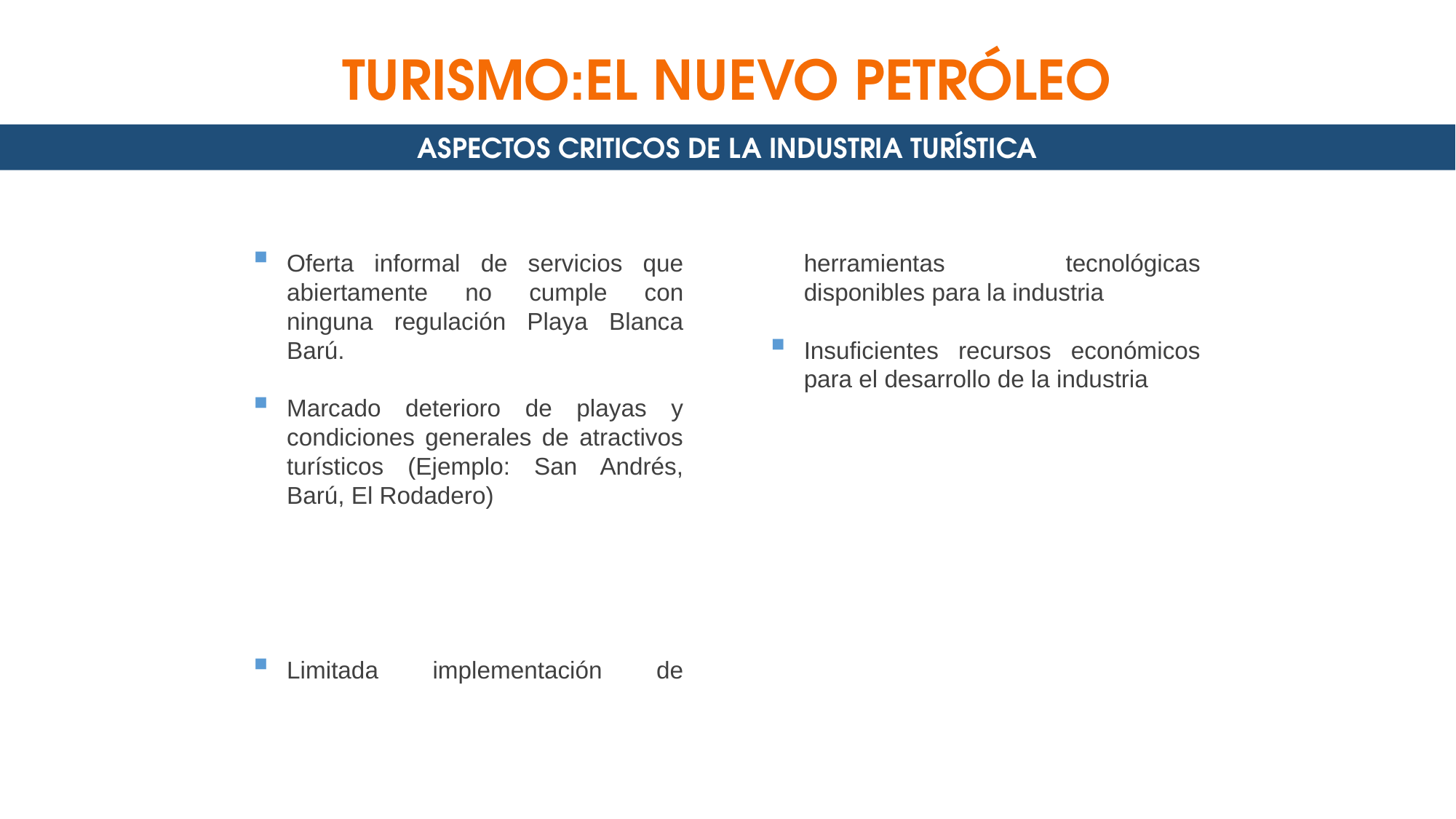

TURISMO:EL NUEVO PETRÓLEO

ASPECTOS CRITICOS DE LA INDUSTRIA TURÍSTICA

Oferta informal de servicios que abiertamente no cumple con ninguna regulación Playa Blanca Barú.

Marcado deterioro de playas y condiciones generales de atractivos turísticos (Ejemplo: San Andrés, Barú, El Rodadero)

Limitada implementación de herramientas tecnológicas disponibles para la industria

Insuficientes recursos económicos para el desarrollo de la industria